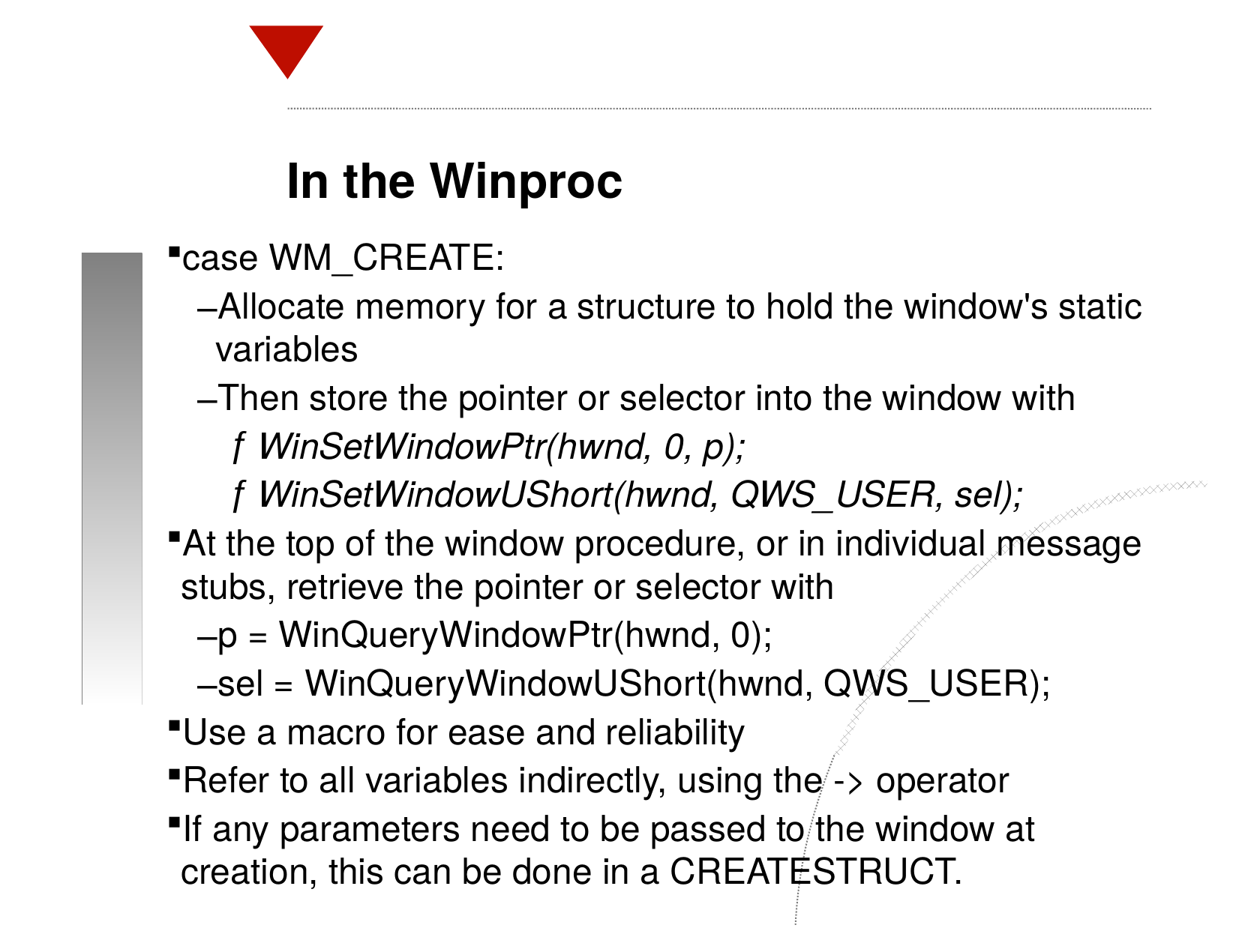

In the Winproc
case WM_CREATE:
Allocate memory for a structure to hold the window's static variables
Then store the pointer or selector into the window with
WinSetWindowPtr(hwnd, 0, p);
WinSetWindowUShort(hwnd, QWS_USER, sel);
At the top of the window procedure, or in individual message stubs, retrieve the pointer or selector with
p = WinQueryWindowPtr(hwnd, 0);
sel = WinQueryWindowUShort(hwnd, QWS_USER);
Use a macro for ease and reliability
Refer to all variables indirectly, using the -> operator
If any parameters need to be passed to the window at creation, this can be done in a CREATESTRUCT.